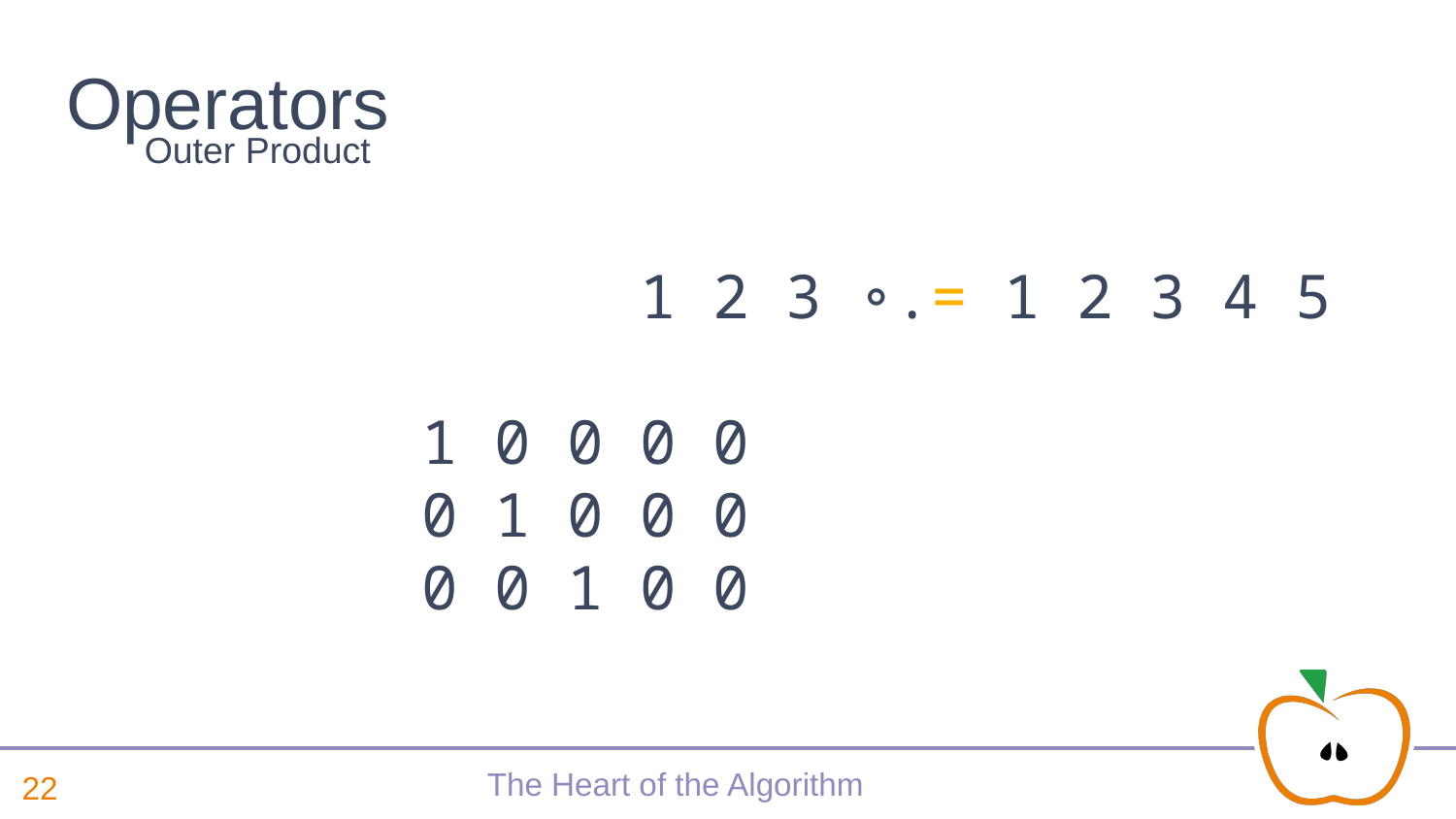

# Operators
Outer Product

      1 2 3 ∘.= 1 2 3 4 5

1 0 0 0 0
0 1 0 0 0
0 0 1 0 0